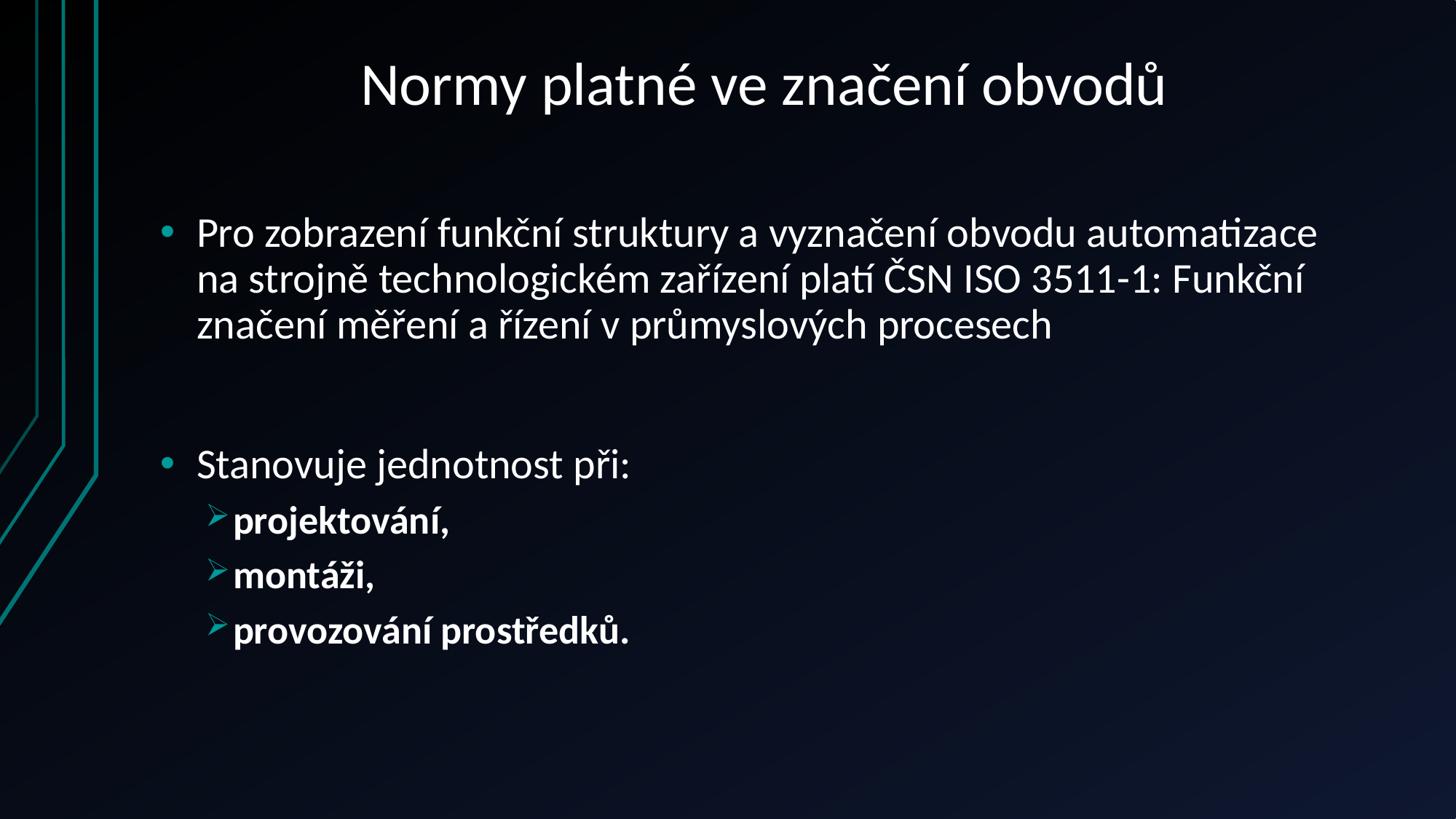

# Normy platné ve značení obvodů
Pro zobrazení funkční struktury a vyznačení obvodu automatizace na strojně technologickém zařízení platí ČSN ISO 3511-1: Funkční značení měření a řízení v průmyslových procesech

Stanovuje jednotnost při:
projektování,
montáži,
provozování prostředků.